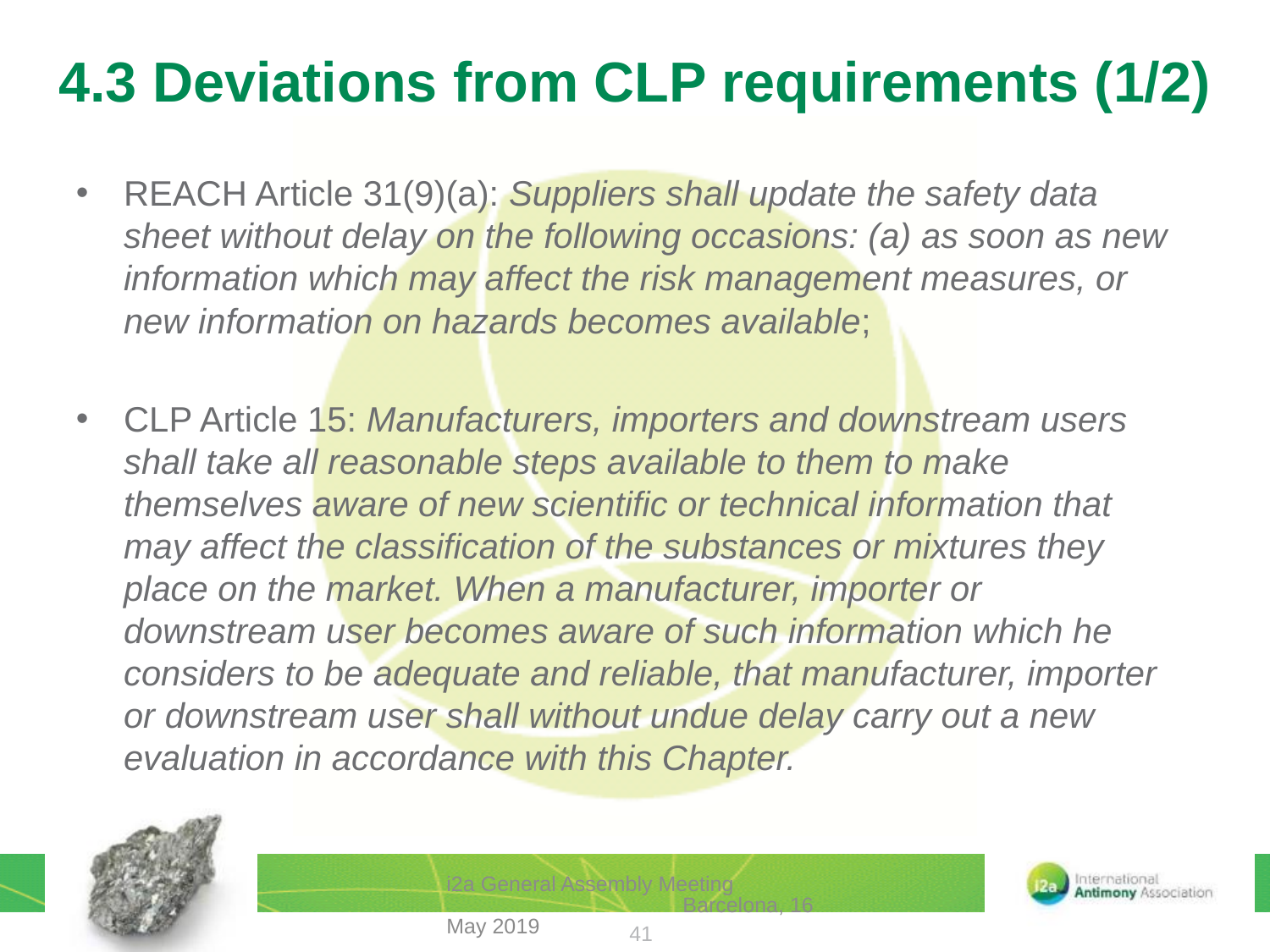

# 4.3 Deviations from CLP requirements (1/2)
REACH Article 31(9)(a): Suppliers shall update the safety data sheet without delay on the following occasions: (a) as soon as new information which may affect the risk management measures, or new information on hazards becomes available;

CLP Article 15: Manufacturers, importers and downstream users shall take all reasonable steps available to them to make themselves aware of new scientific or technical information that may affect the classification of the substances or mixtures they place on the market. When a manufacturer, importer or downstream user becomes aware of such information which he considers to be adequate and reliable, that manufacturer, importer or downstream user shall without undue delay carry out a new evaluation in accordance with this Chapter.
i2a General Assembly Meeting                                                       Barcelona, 16 May 2019
41